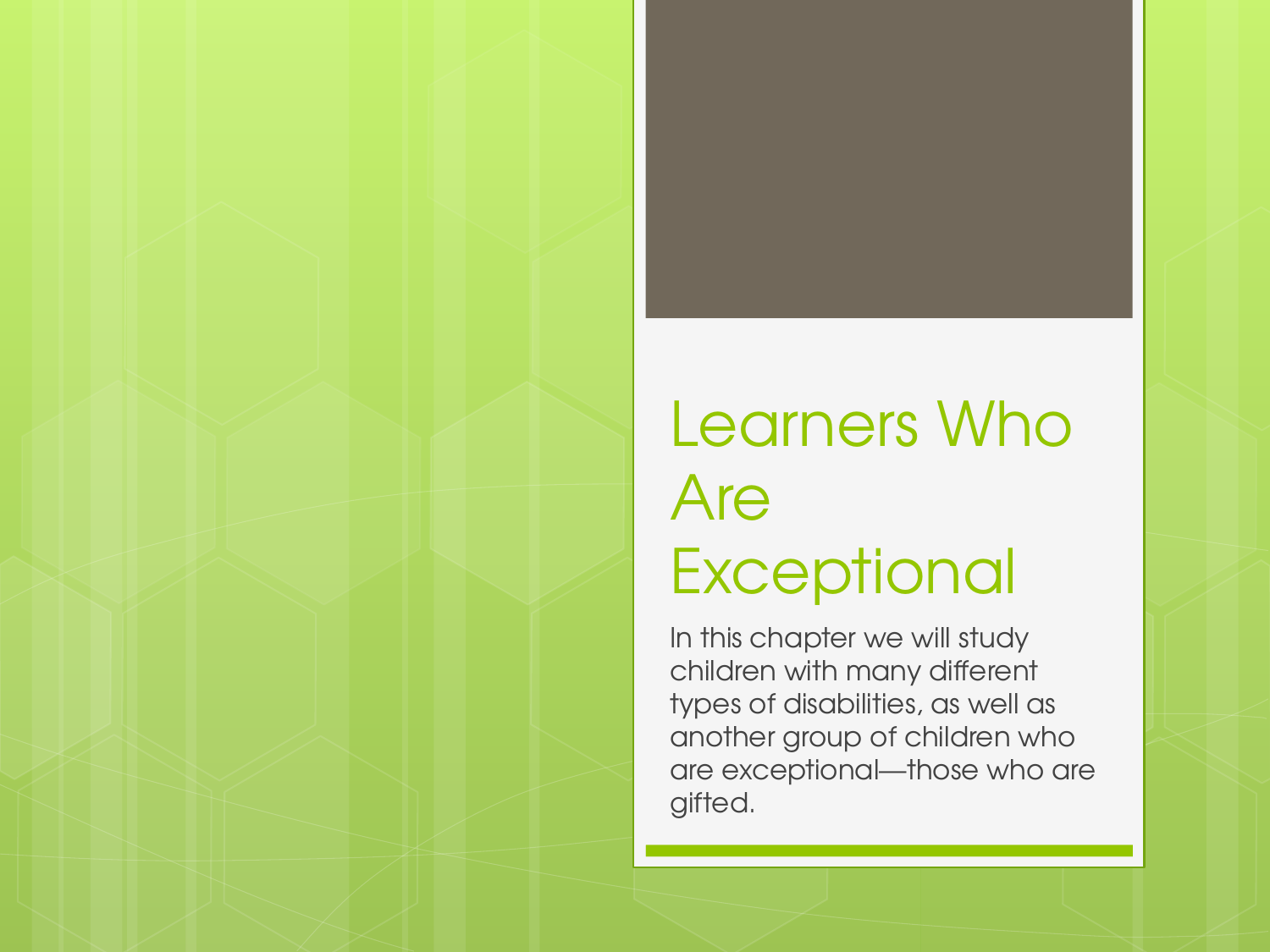

# Learners Who Are Exceptional
In this chapter we will study children with many different types of disabilities, as well as another group of children who are exceptional—those who are gifted.